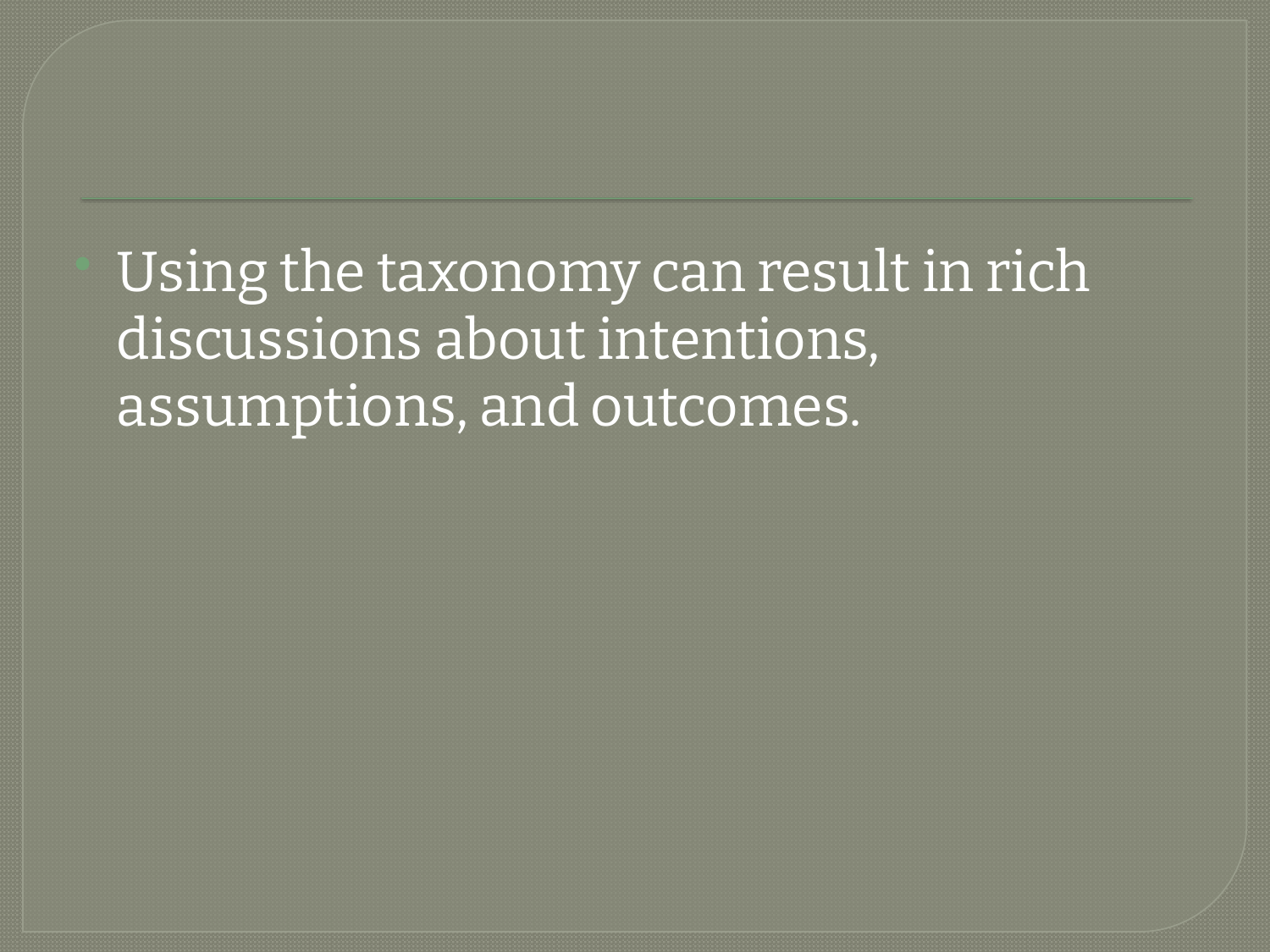

#
Using the taxonomy can result in rich discussions about intentions, assumptions, and outcomes.